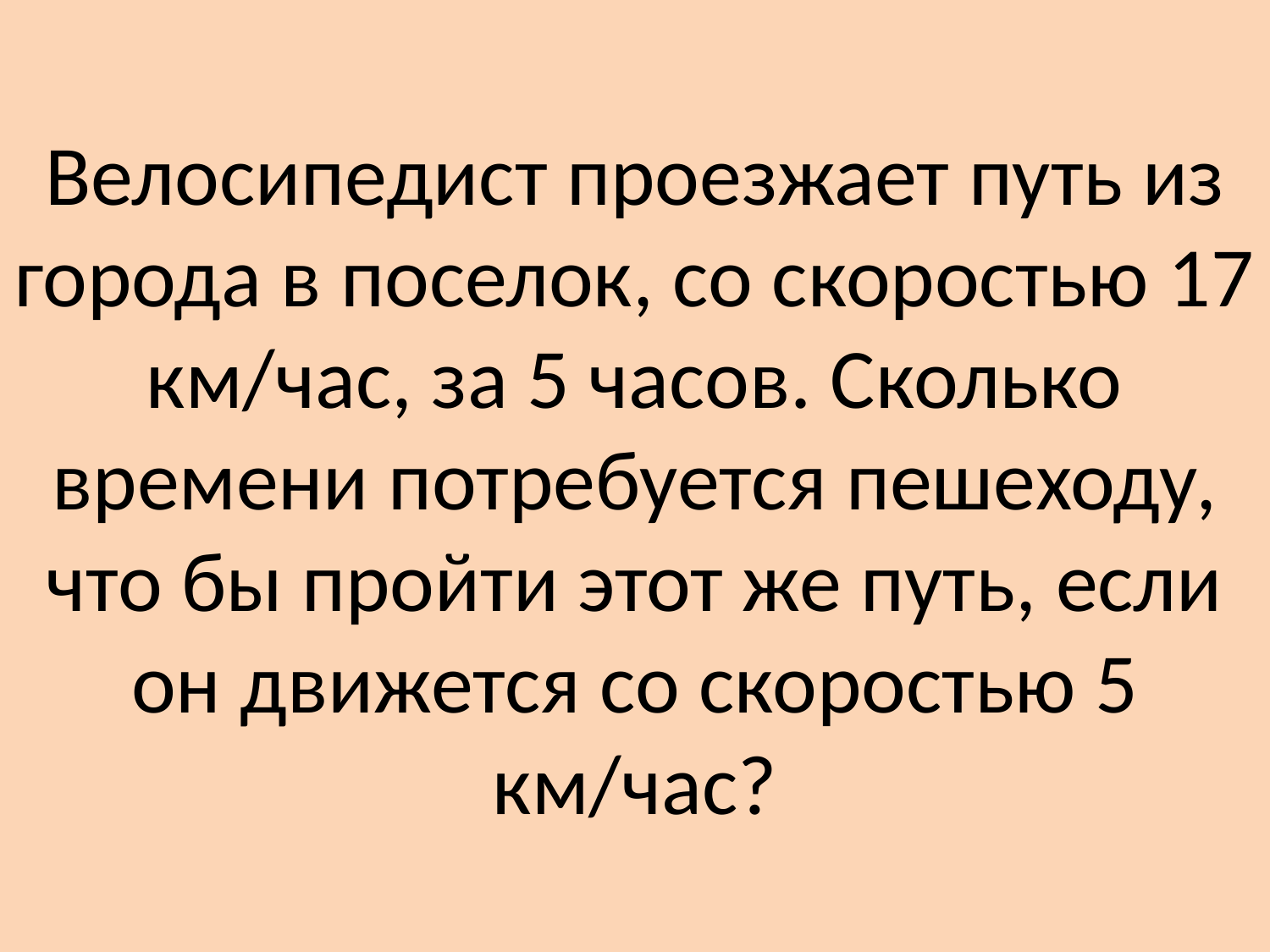

# Велосипедист проезжает путь из города в поселок, со скоростью 17 км/час, за 5 часов. Сколько времени потребуется пешеходу, что бы пройти этот же путь, если он движется со скоростью 5 км/час?